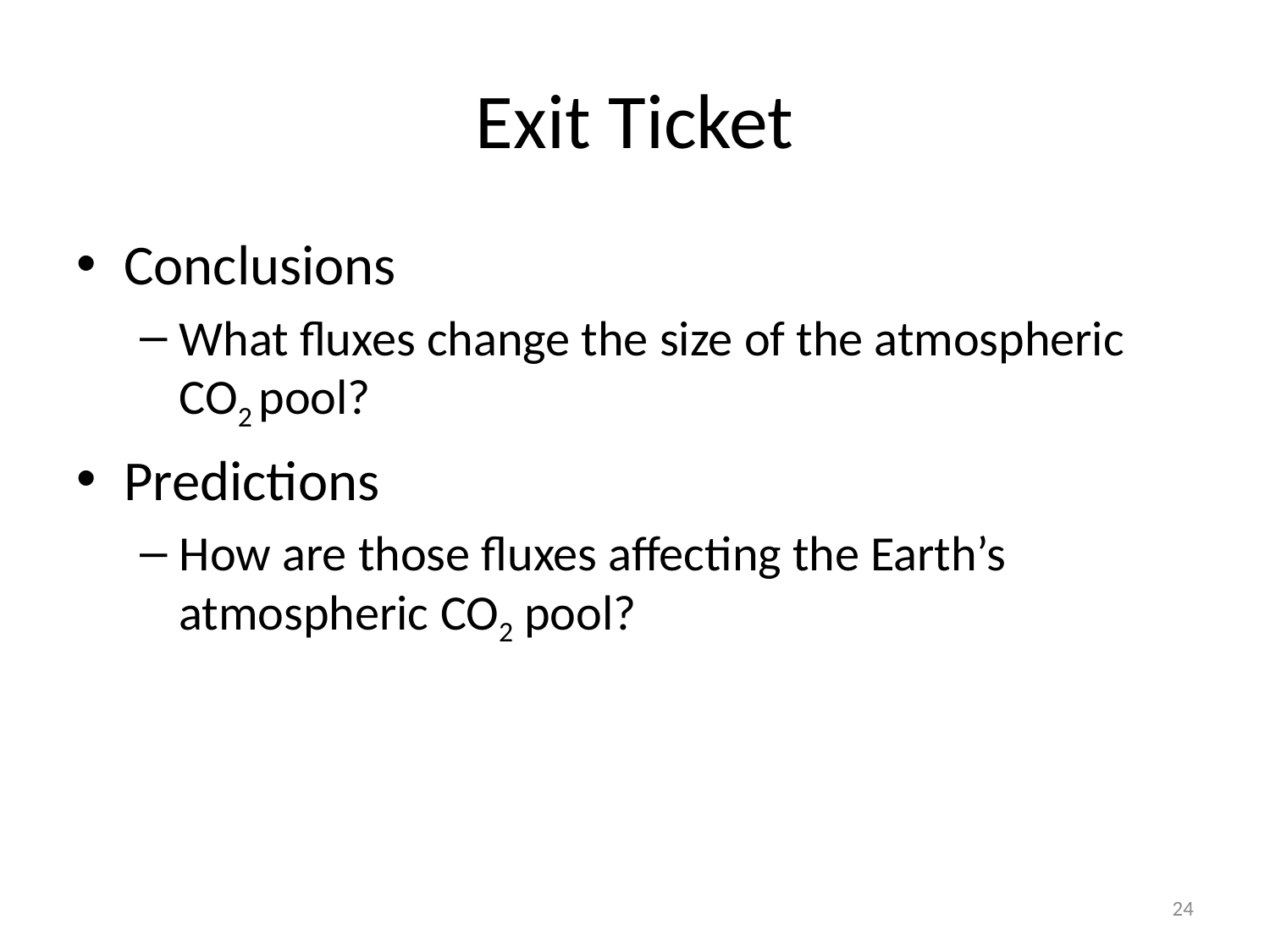

# Exit Ticket
Conclusions
What fluxes change the size of the atmospheric CO2 pool?
Predictions
How are those fluxes affecting the Earth’s atmospheric CO2 pool?
24